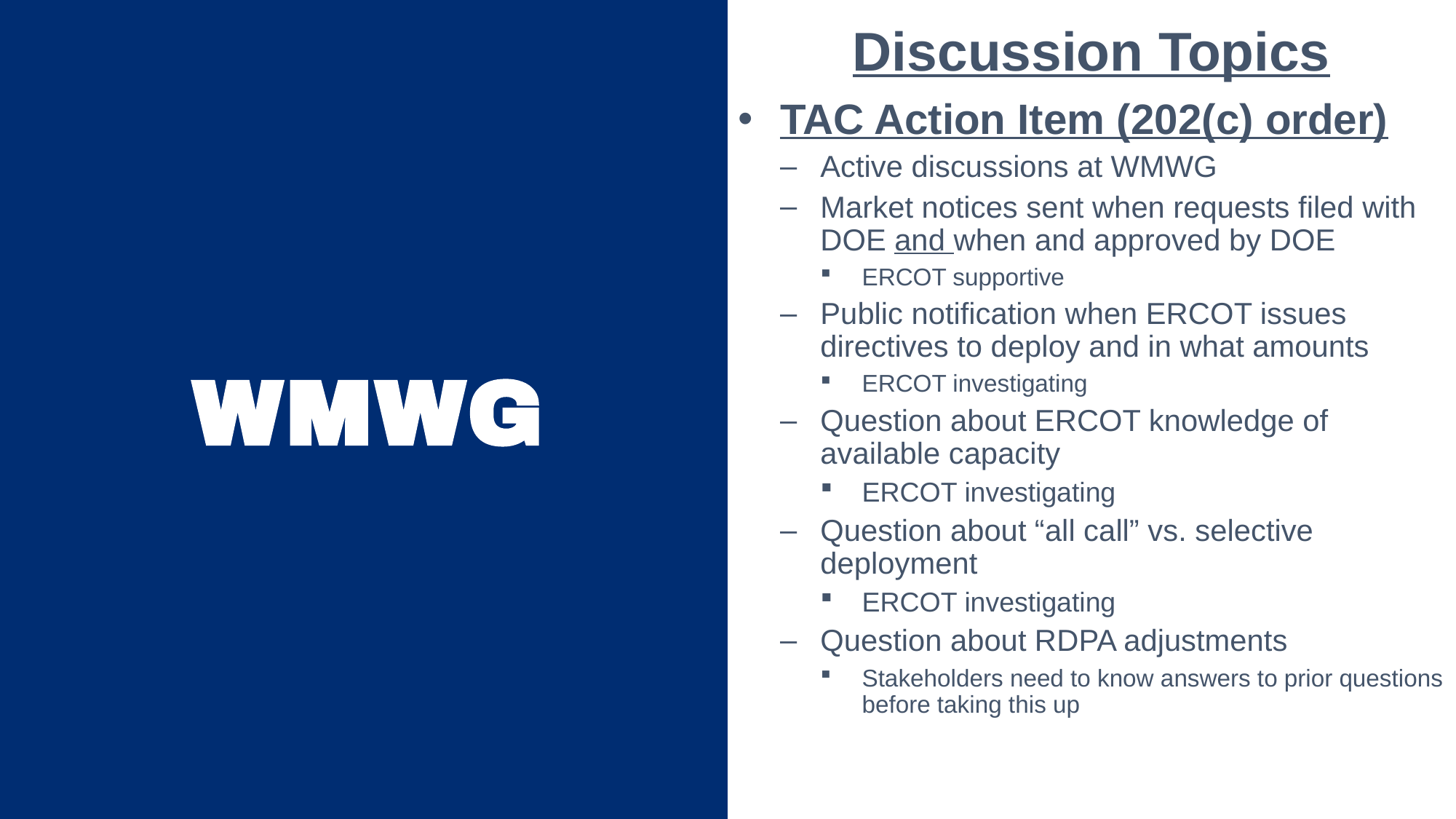

Discussion Topics
TAC Action Item (202(c) order)
Active discussions at WMWG
Market notices sent when requests filed with DOE and when and approved by DOE
ERCOT supportive
Public notification when ERCOT issues directives to deploy and in what amounts
ERCOT investigating
Question about ERCOT knowledge of available capacity
ERCOT investigating
Question about “all call” vs. selective deployment
ERCOT investigating
Question about RDPA adjustments
Stakeholders need to know answers to prior questions before taking this up

# WMWG